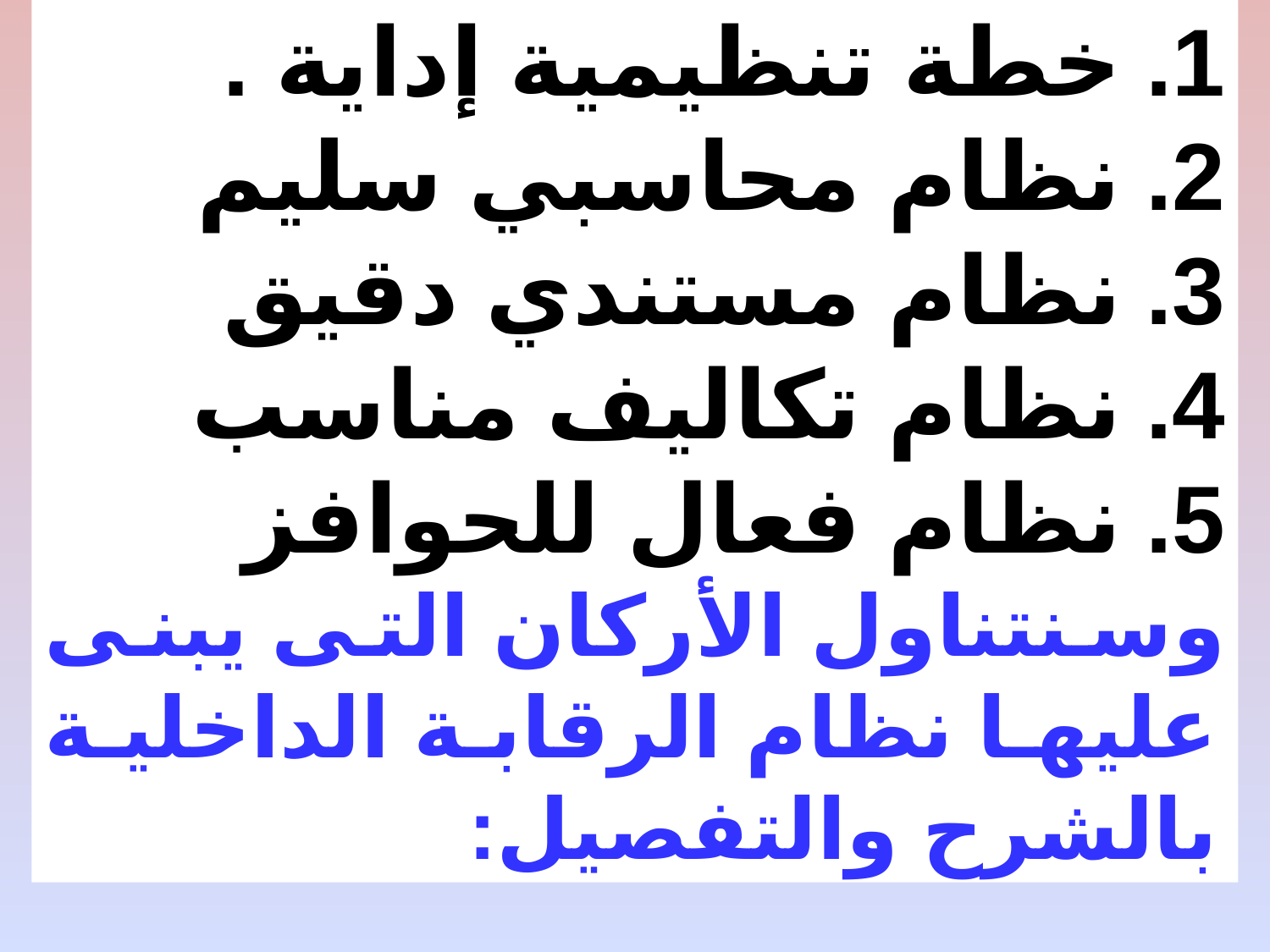

خطة تنظيمية إداية .
نظام محاسبي سليم
نظام مستندي دقيق
نظام تكاليف مناسب
نظام فعال للحوافز
وسنتناول الأركان التى يبنى عليها نظام الرقابة الداخلية بالشرح والتفصيل: